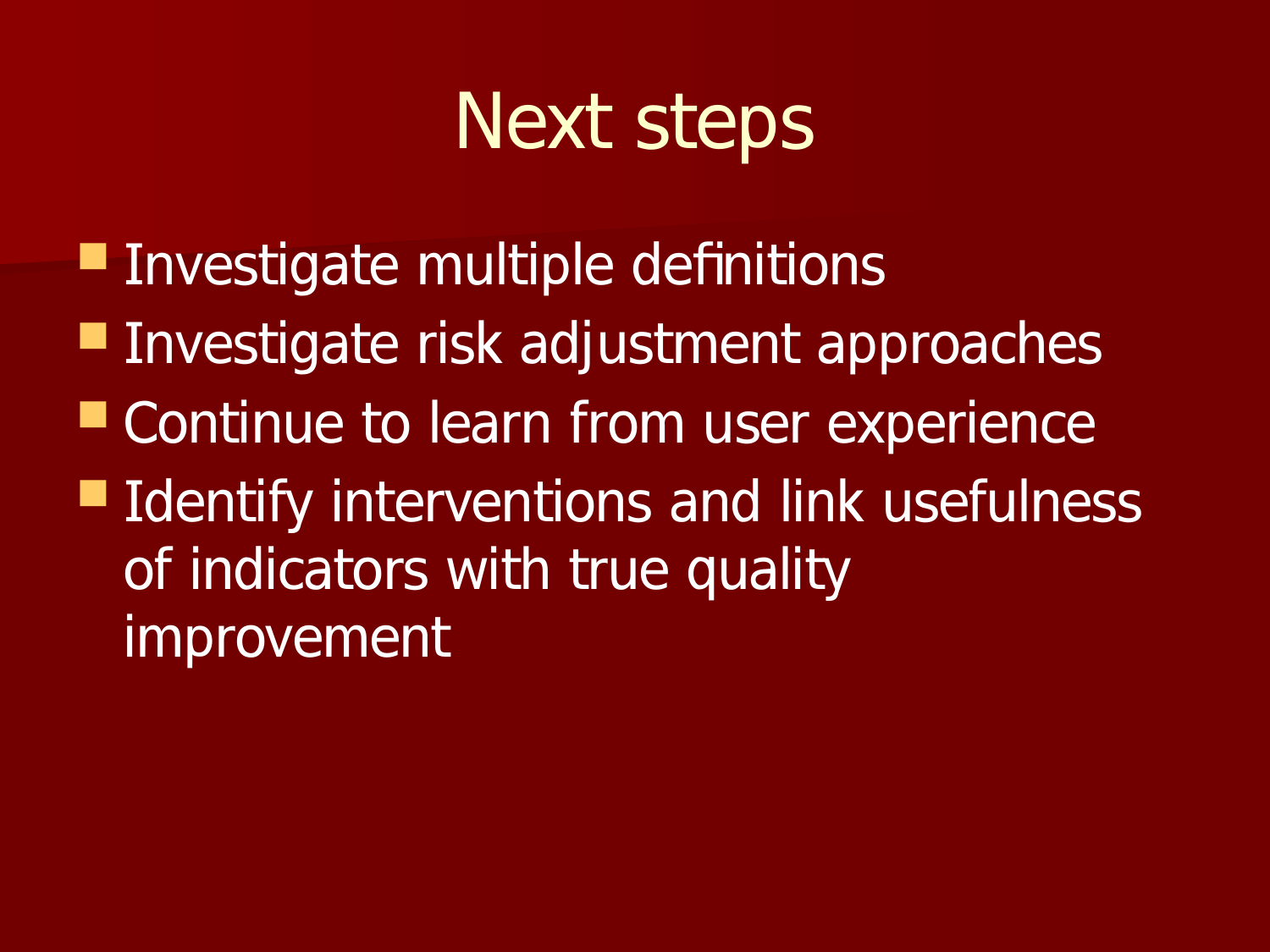

# Next steps
Investigate multiple definitions
Investigate risk adjustment approaches
Continue to learn from user experience
Identify interventions and link usefulness of indicators with true quality improvement